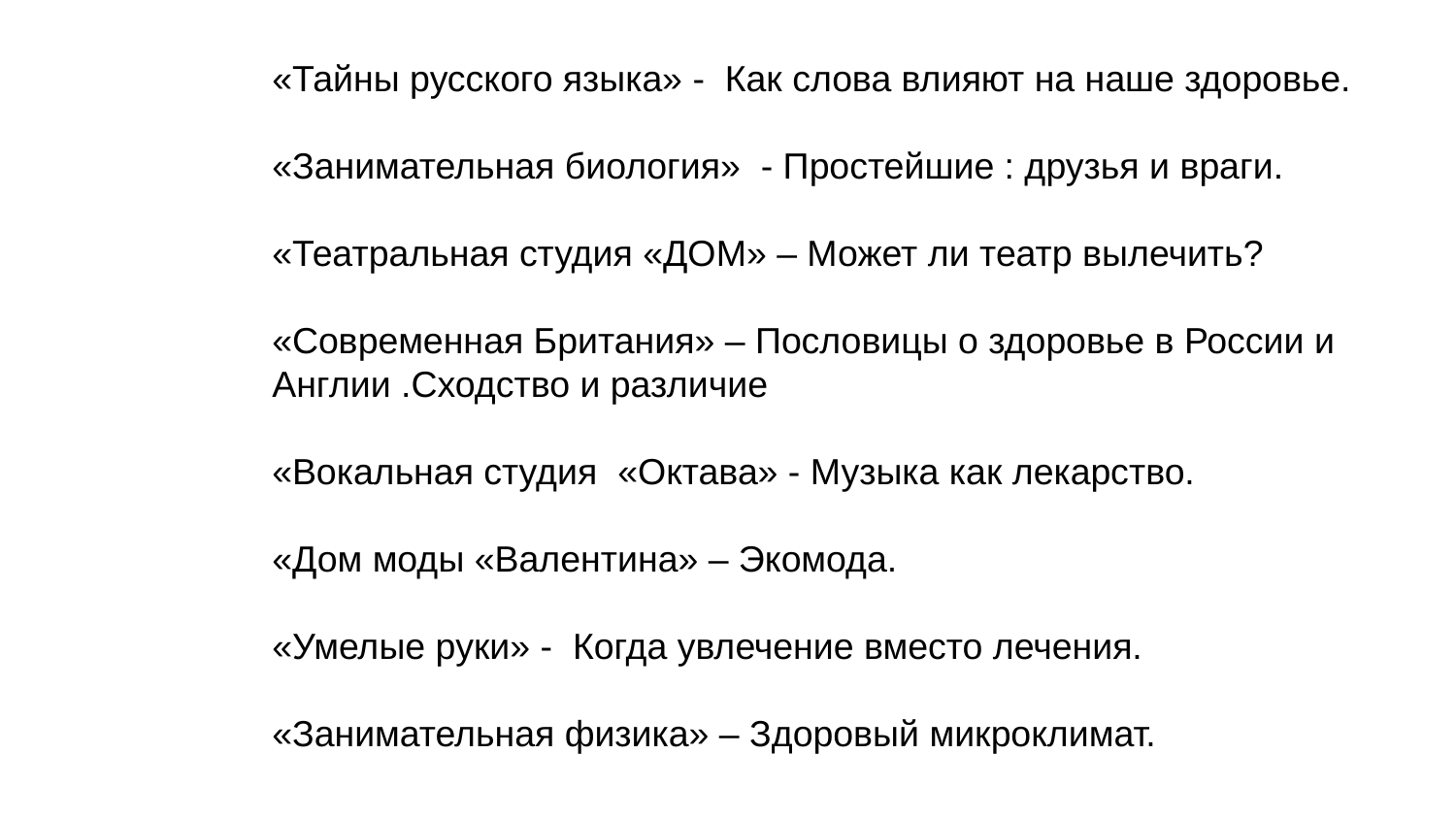

«Тайны русского языка» -  Как слова влияют на наше здоровье.

«Занимательная биология»  - Простейшие : друзья и враги.

«Театральная студия «ДОМ» – Может ли театр вылечить?

«Современная Британия» – Пословицы о здоровье в России и Англии .Сходство и различие

«Вокальная студия  «Октава» - Музыка как лекарство.

«Дом моды «Валентина» – Экомода.

«Умелые руки» -  Когда увлечение вместо лечения.

«Занимательная физика» – Здоровый микроклимат.
10